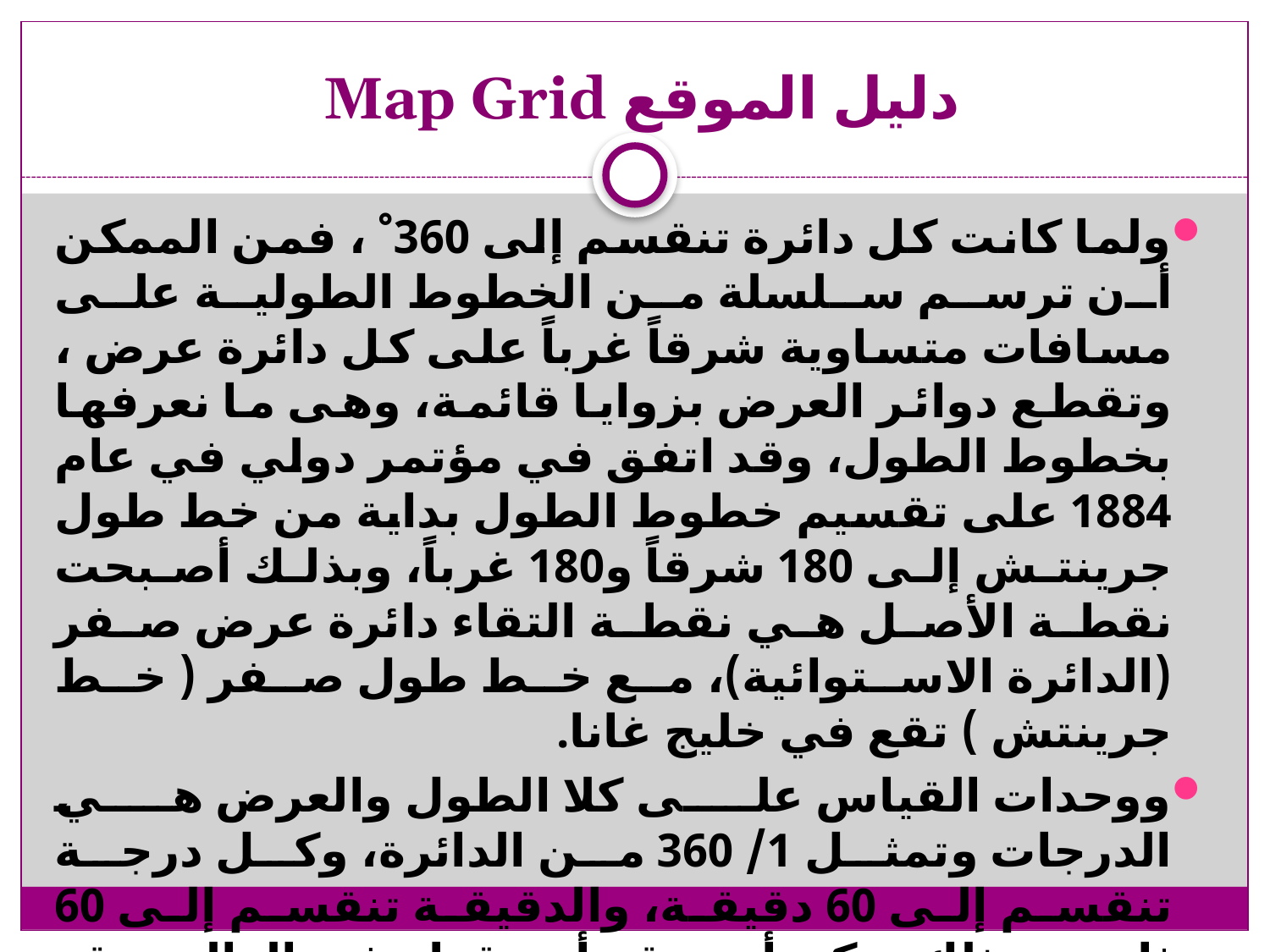

# دليل الموقع Map Grid
ولما كانت كل دائرة تنقسم إلى 360 ْ ، فمن الممكن أن ترسم سلسلة من الخطوط الطولية على مسافات متساوية شرقاً غرباً على كل دائرة عرض ، وتقطع دوائر العرض بزوايا قائمة، وهى ما نعرفها بخطوط الطول، وقد اتفق في مؤتمر دولي في عام 1884 على تقسيم خطوط الطول بداية من خط طول جرينتش إلى 180 شرقاً و180 غرباً، وبذلك أصبحت نقطة الأصل هي نقطة التقاء دائرة عرض صفر (الدائرة الاستوائية)، مع خط طول صفر ( خط جرينتش ) تقع في خليج غانا.
ووحدات القياس على كلا الطول والعرض هي الدرجات وتمثل 1/ 360 من الدائرة، وكل درجة تنقسم إلى 60 دقيقة، والدقيقة تنقسم إلى 60 ثانية. وبذلك يمكن أن توقع أي نقطة في العالم بدقة بتحديد دائرة عرضها وخط طولها بالدرجات والدقائق والثواني.